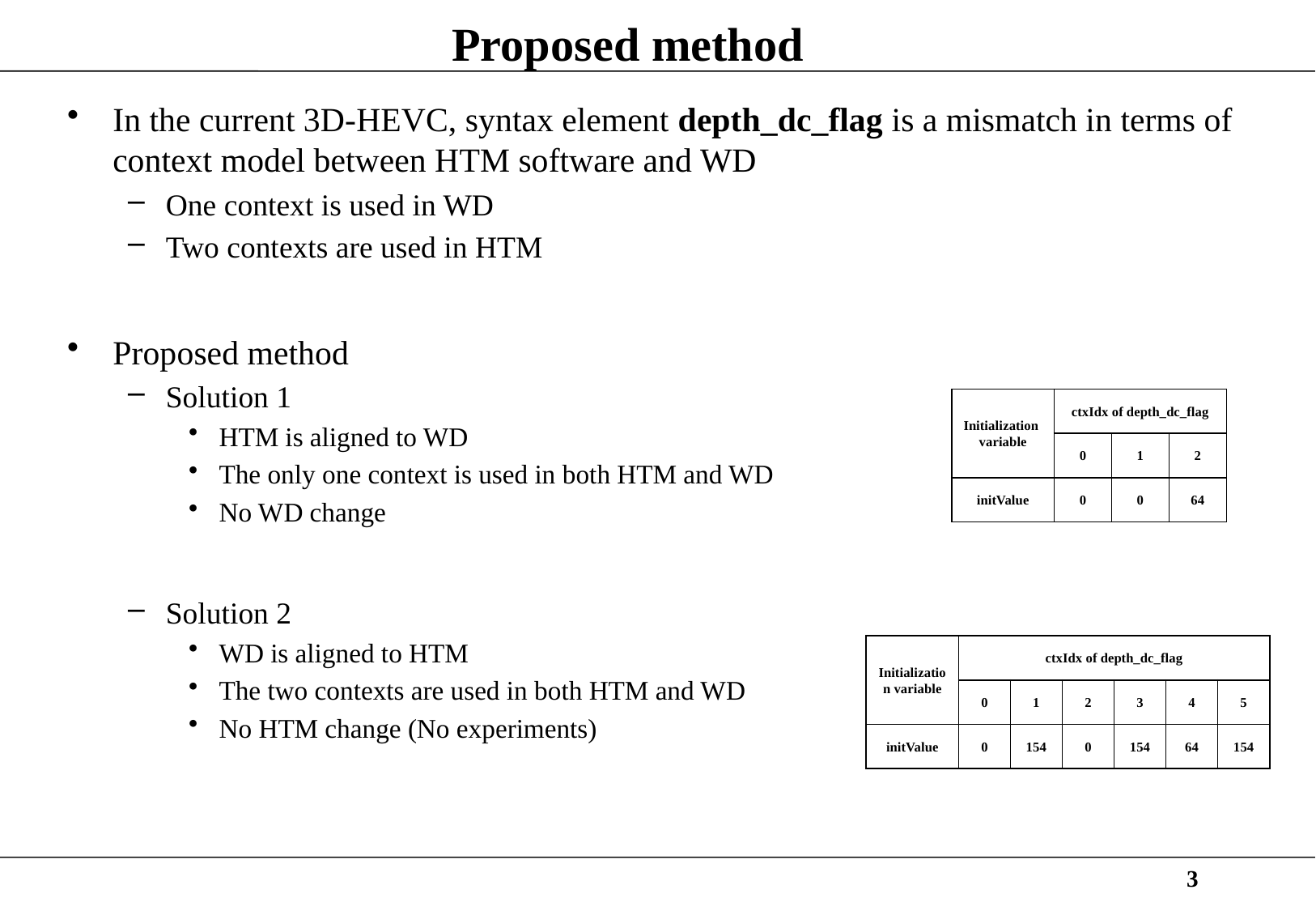

# Proposed method
In the current 3D-HEVC, syntax element depth_dc_flag is a mismatch in terms of context model between HTM software and WD
One context is used in WD
Two contexts are used in HTM

Proposed method
Solution 1
HTM is aligned to WD
The only one context is used in both HTM and WD
No WD change

Solution 2
WD is aligned to HTM
The two contexts are used in both HTM and WD
No HTM change (No experiments)

| Initialization variable | ctxIdx of depth\_dc\_flag |  |  |
| --- | --- | --- | --- |
|  | 0 | 1 | 2 |
| initValue | 0 | 0 | 64 |
| Initialization variable | ctxIdx of depth\_dc\_flag |  |  |  |  |  |
| --- | --- | --- | --- | --- | --- | --- |
|  | 0 | 1 | 2 | 3 | 4 | 5 |
| initValue | 0 | 154 | 0 | 154 | 64 | 154 |
3